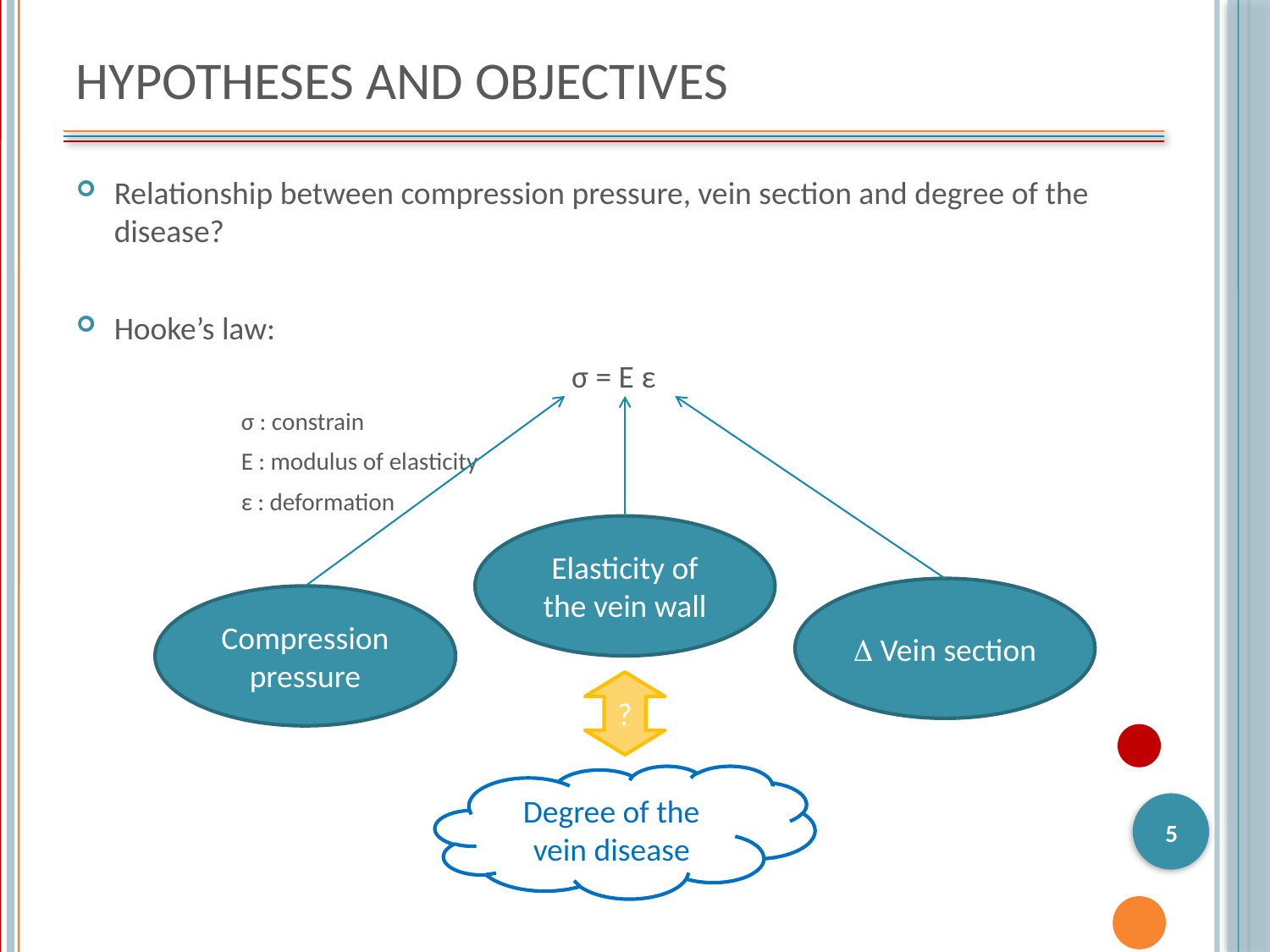

# Hypotheses and Objectives
Relationship between compression pressure, vein section and degree of the disease?

Hooke’s law:
σ = E ε
		σ : constrain
		E : modulus of elasticity
		ε : deformation

Elasticity of the vein wall
Δ Vein section
Compression pressure
?
Degree of the vein disease
5